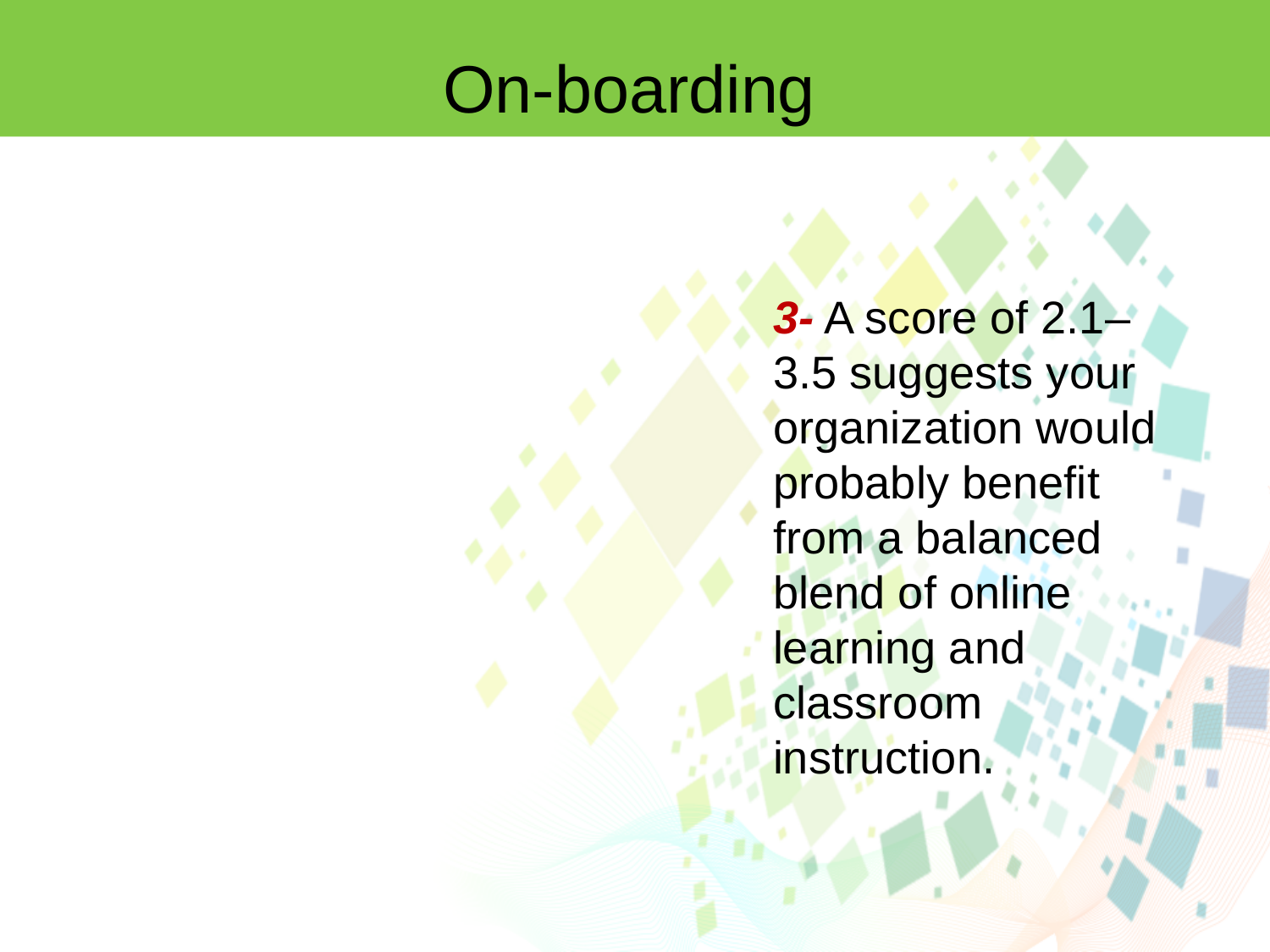

On-boarding
3- A score of 2.1–3.5 suggests your organization would probably benefit from a balanced
blend of online learning and classroom instruction.